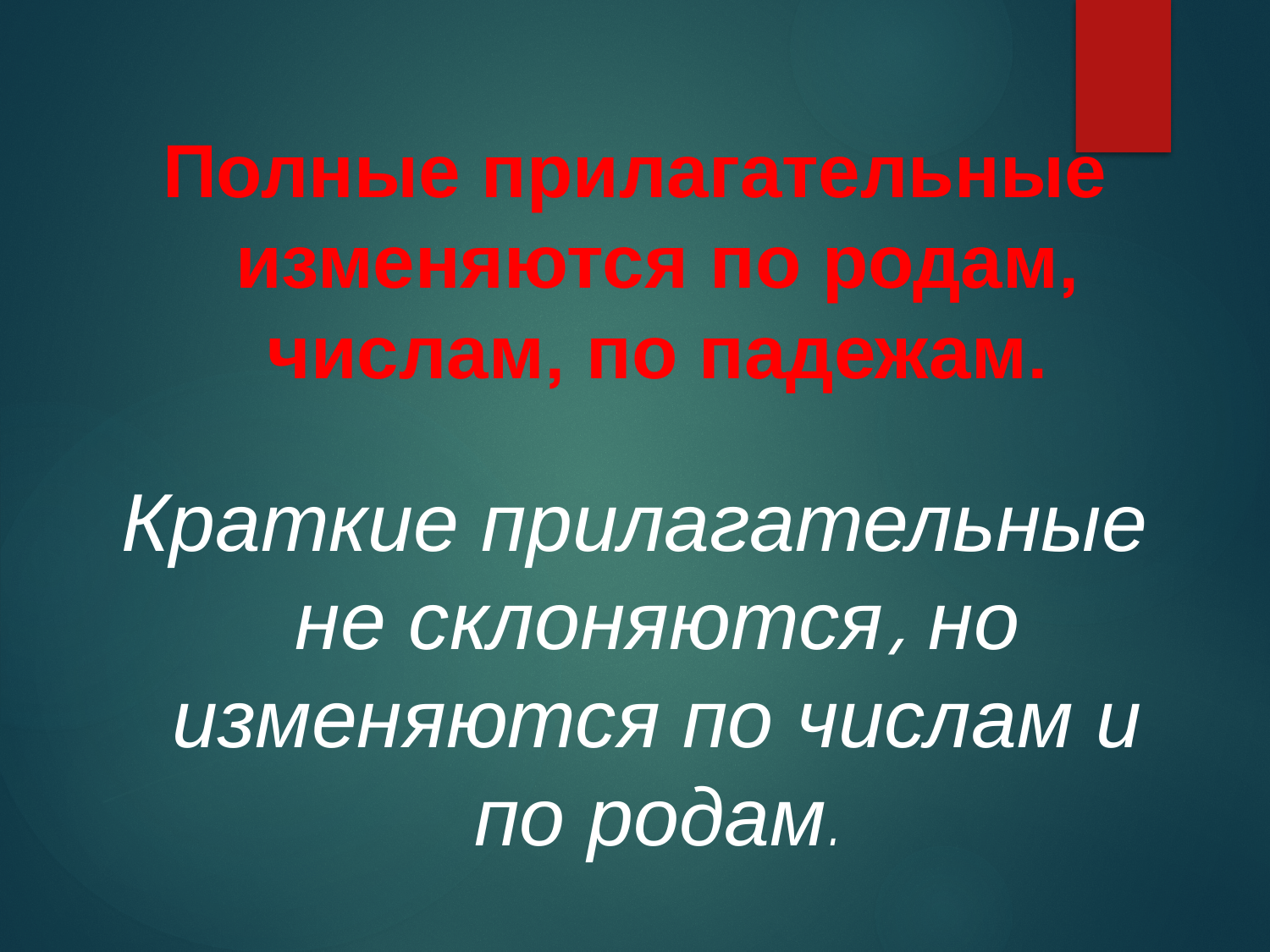

Полные прилагательные изменяются по родам, числам, по падежам.

Краткие прилагательные не склоняются, но изменяются по числам и по родам.